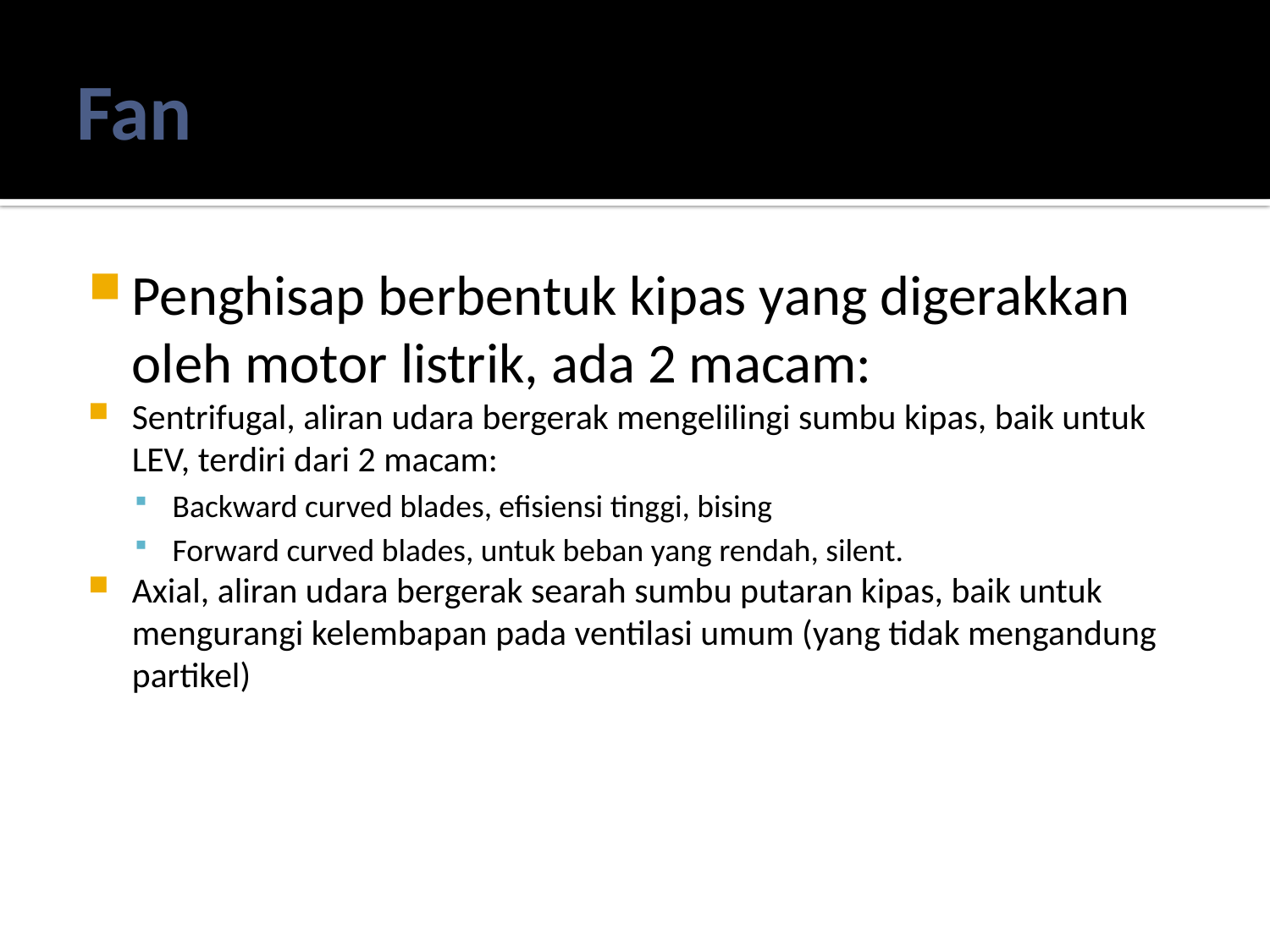

# Fan
Penghisap berbentuk kipas yang digerakkan oleh motor listrik, ada 2 macam:
Sentrifugal, aliran udara bergerak mengelilingi sumbu kipas, baik untuk LEV, terdiri dari 2 macam:
Backward curved blades, efisiensi tinggi, bising
Forward curved blades, untuk beban yang rendah, silent.
Axial, aliran udara bergerak searah sumbu putaran kipas, baik untuk mengurangi kelembapan pada ventilasi umum (yang tidak mengandung partikel)